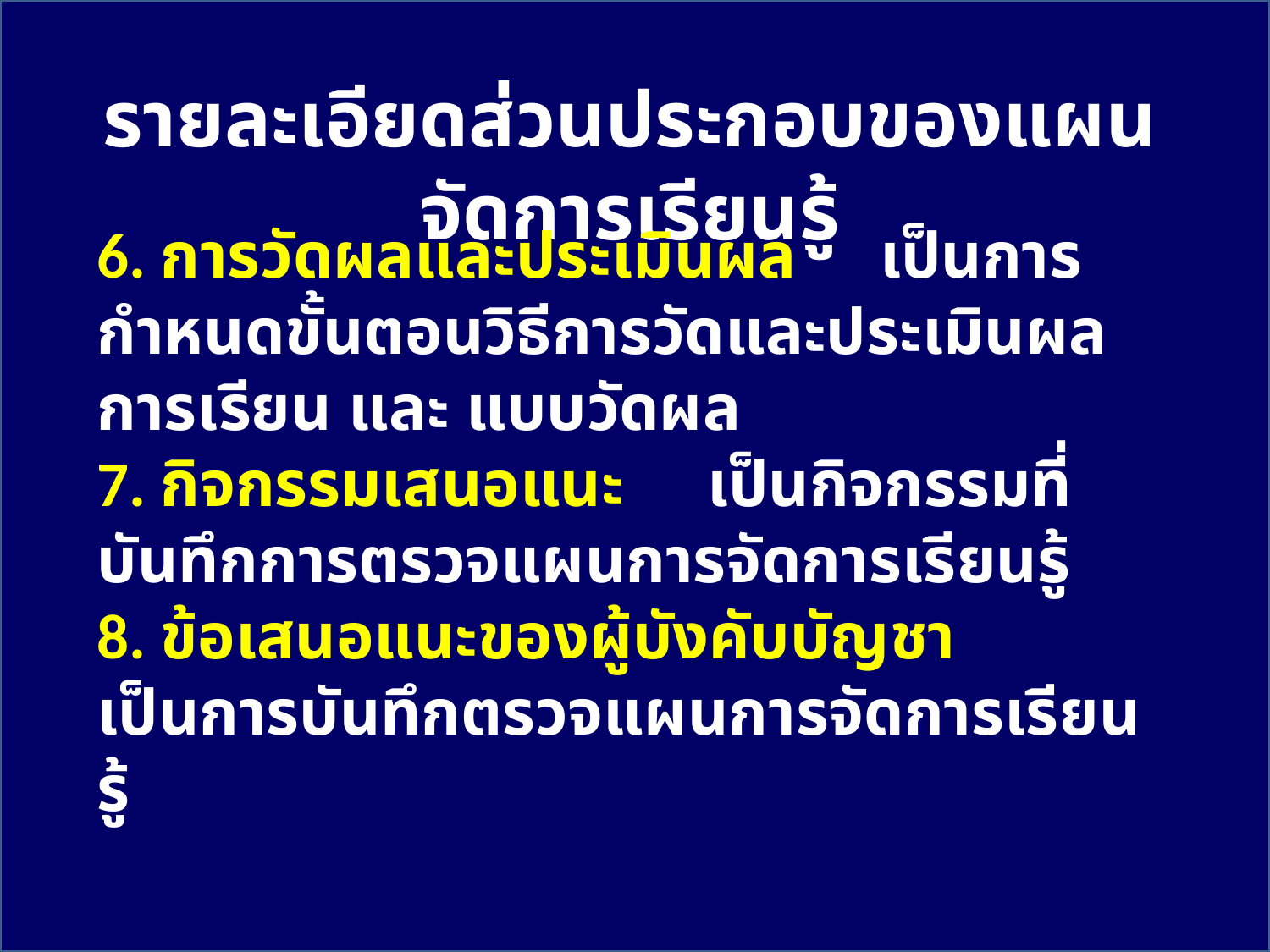

รายละเอียดส่วนประกอบของแผนจัดการเรียนรู้

6. การวัดผลและประเมินผล     เป็นการกำหนดขั้นตอนวิธีการวัดและประเมินผลการเรียน และ แบบวัดผล
7. กิจกรรมเสนอแนะ     เป็นกิจกรรมที่บันทึกการตรวจแผนการจัดการเรียนรู้
8. ข้อเสนอแนะของผู้บังคับบัญชา  เป็นการบันทึกตรวจแผนการจัดการเรียนรู้